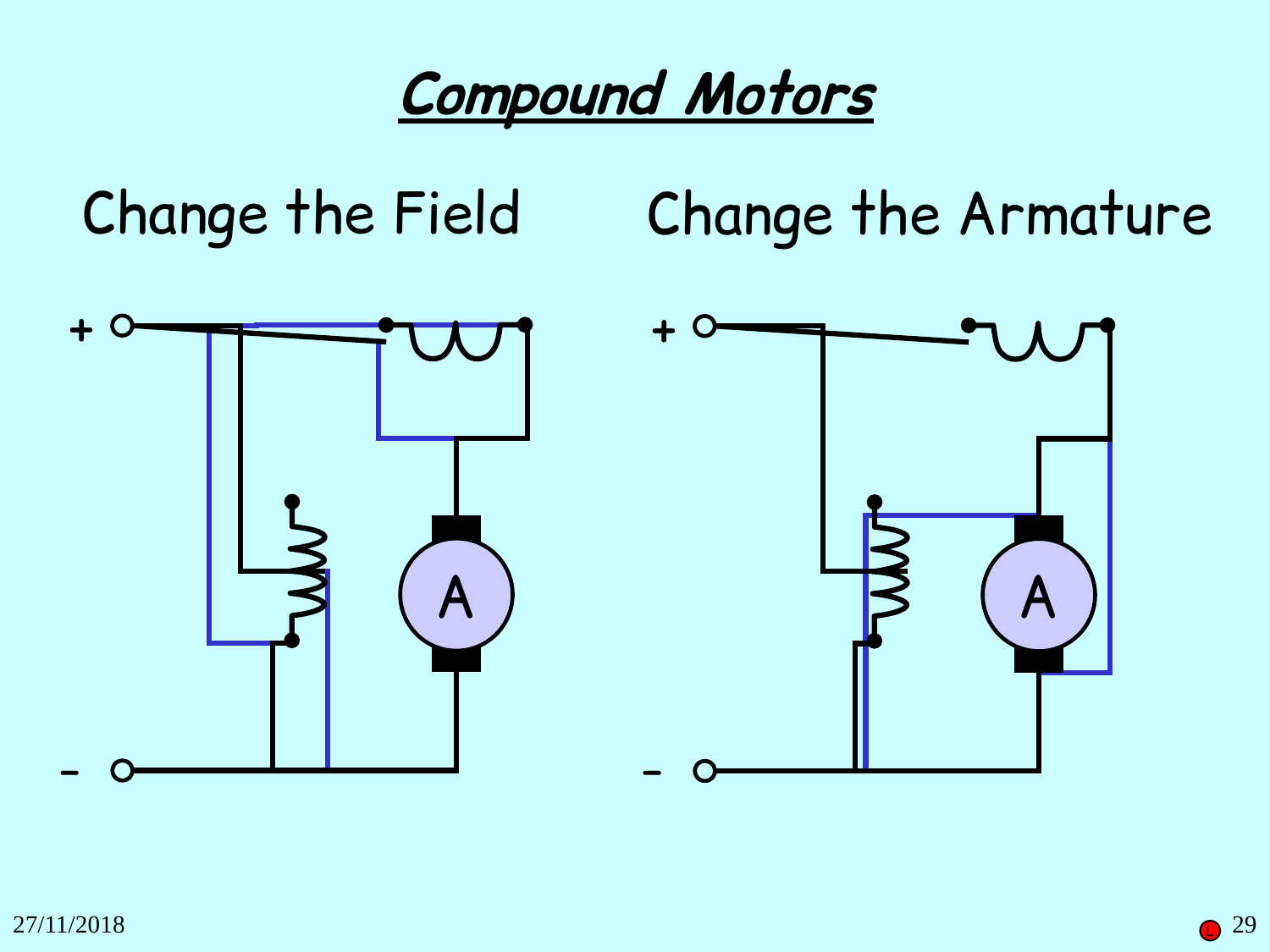

Compound Motors
Change the Field
Change the Armature

+
+

A

A

-
-

27/11/2018
29
L